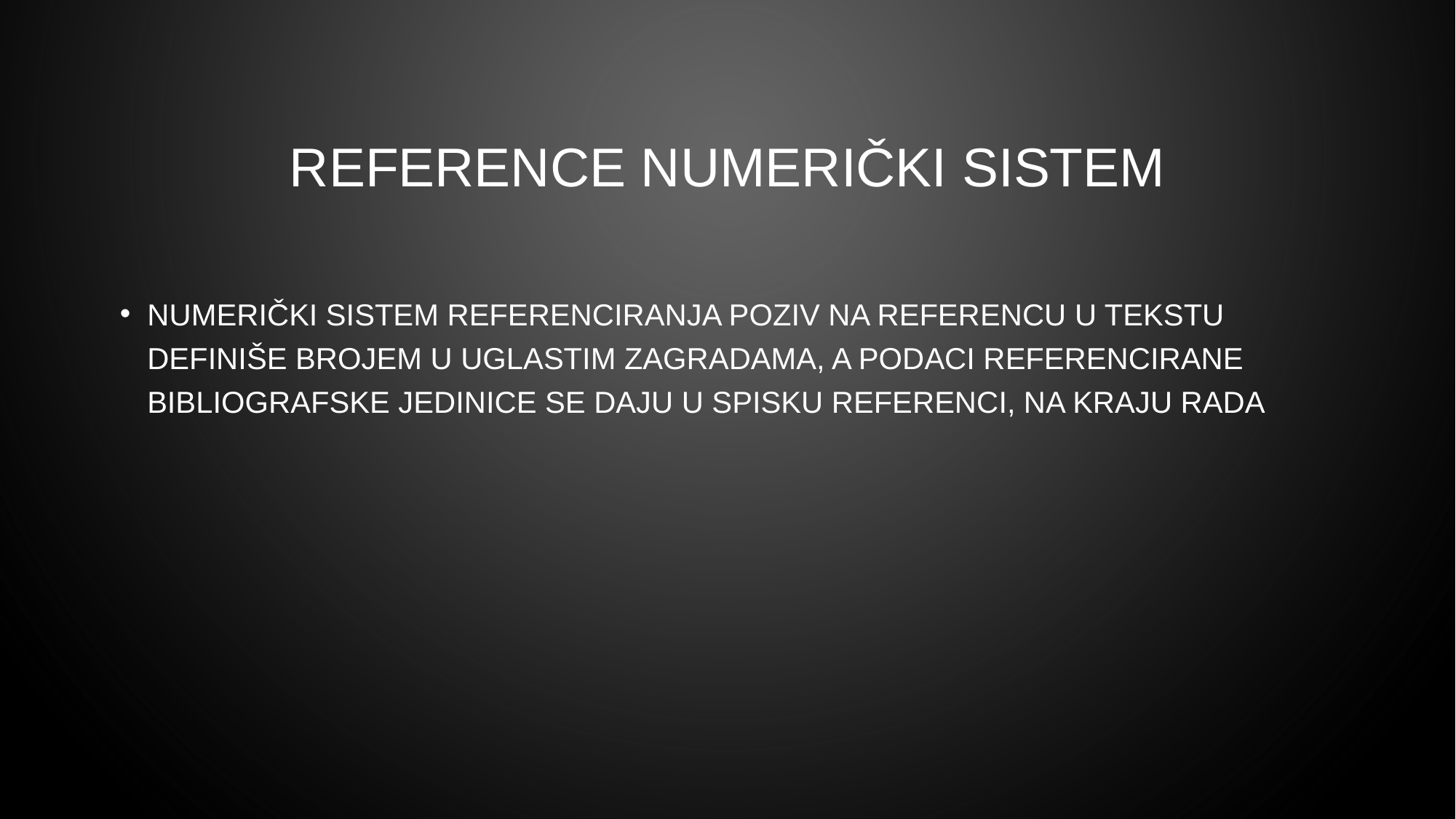

# Reference numerički sistem
Numerički sistem referenciranja poziv na referencu u tekstu definiše brojem u uglastim zagradama, a podaci referencirane bibliografske jedinice se daju u Spisku referenci, na kraju rada